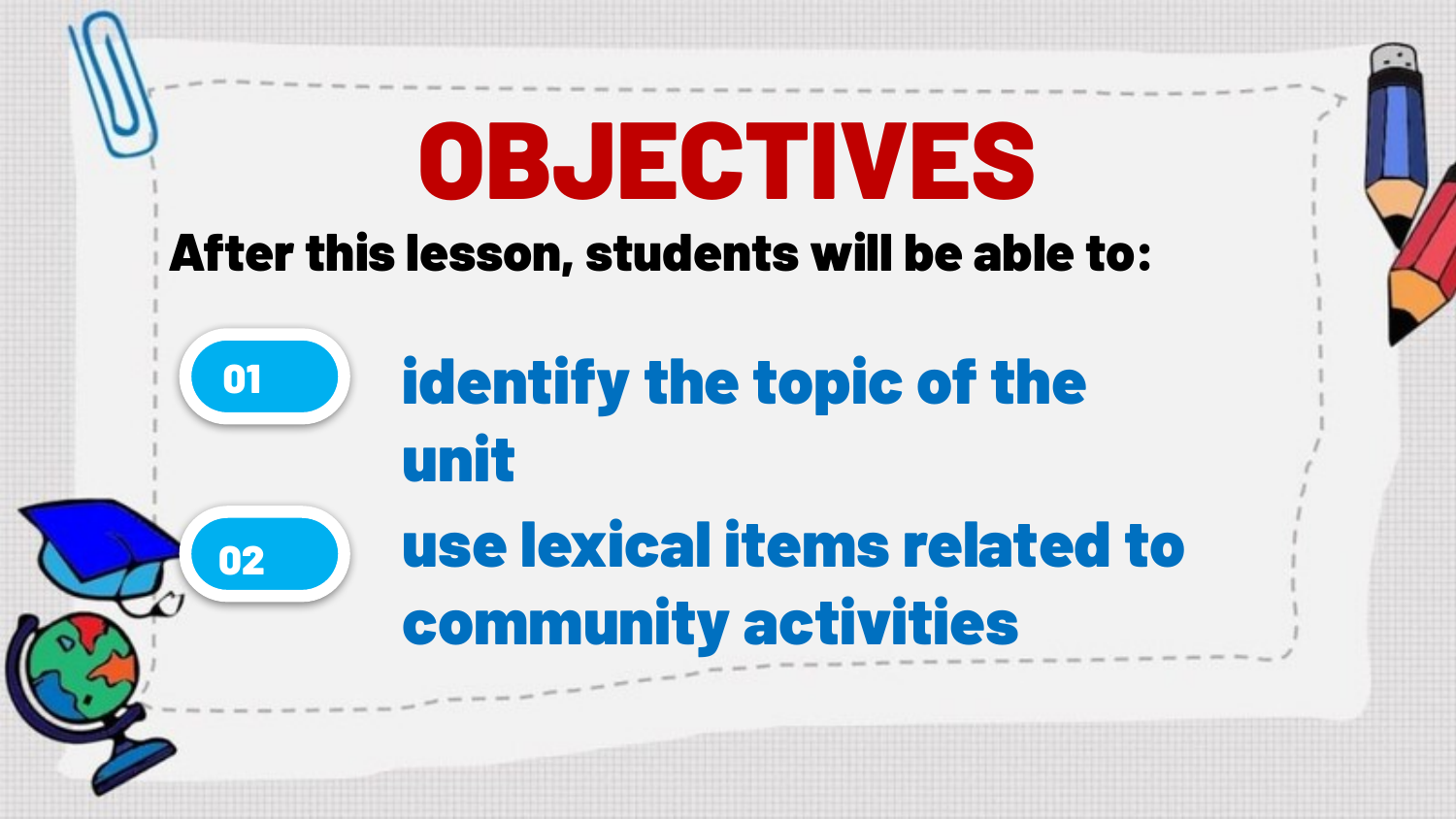

# OBJECTIVES
After this lesson, students will be able to:
identify the topic of the unit

01
use lexical items related to community activities

02